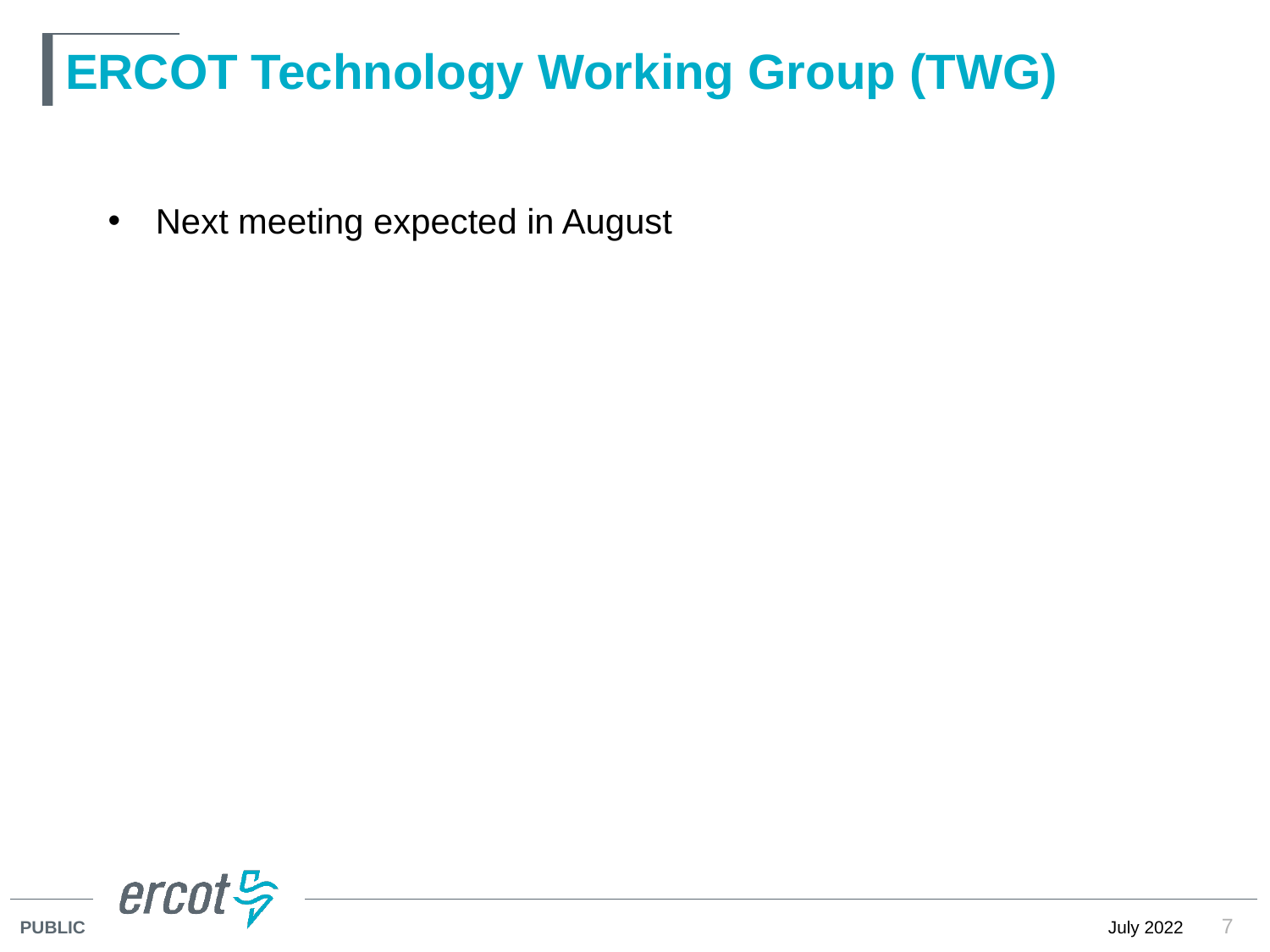

# ERCOT Technology Working Group (TWG)
Next meeting expected in August
7